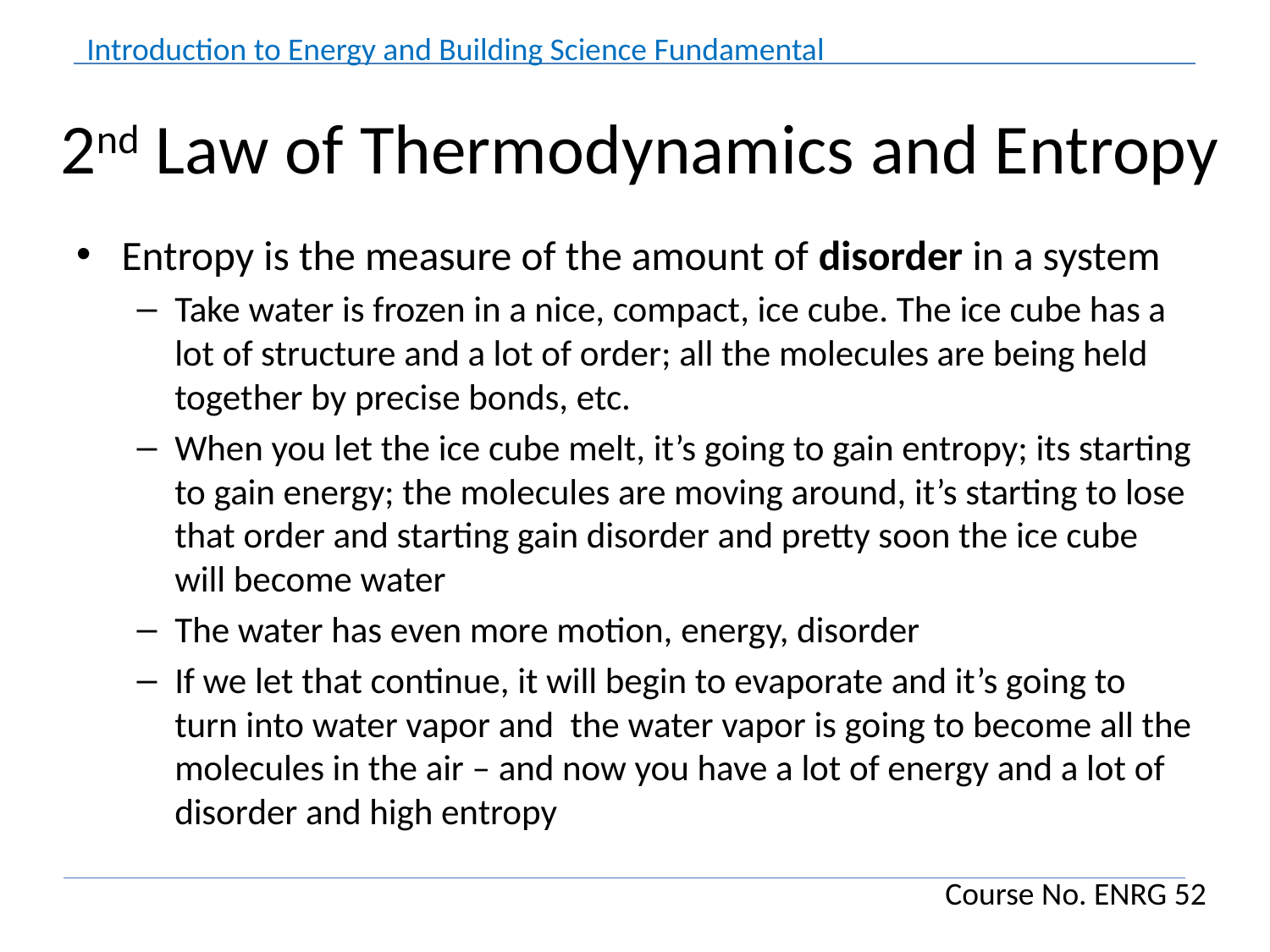

# 2nd Law of Thermodynamics and Entropy
Entropy is the measure of the amount of disorder in a system
Take water is frozen in a nice, compact, ice cube. The ice cube has a lot of structure and a lot of order; all the molecules are being held together by precise bonds, etc.
When you let the ice cube melt, it’s going to gain entropy; its starting to gain energy; the molecules are moving around, it’s starting to lose that order and starting gain disorder and pretty soon the ice cube will become water
The water has even more motion, energy, disorder
If we let that continue, it will begin to evaporate and it’s going to turn into water vapor and  the water vapor is going to become all the molecules in the air – and now you have a lot of energy and a lot of disorder and high entropy